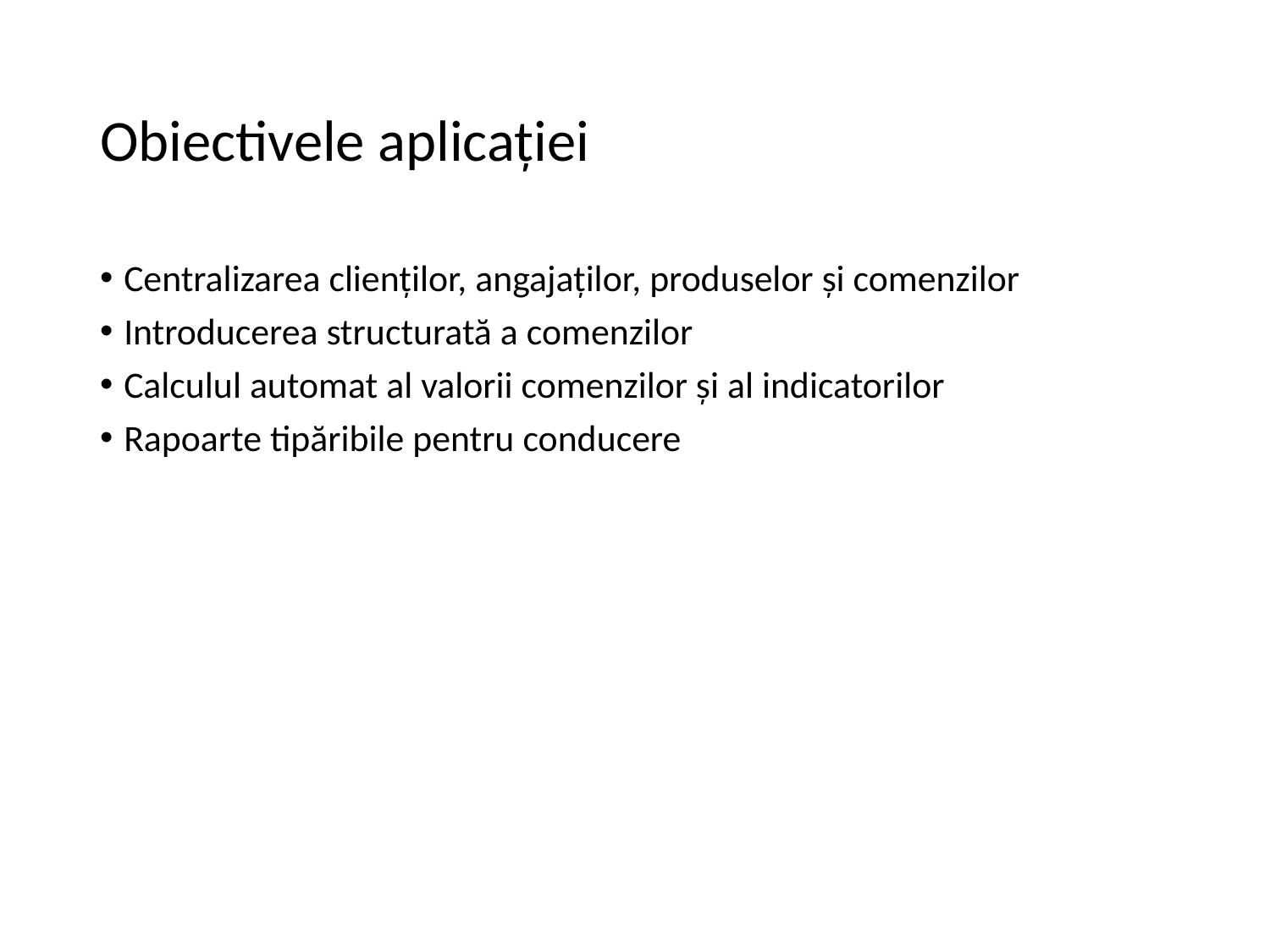

# Obiectivele aplicației
Centralizarea clienților, angajaților, produselor și comenzilor
Introducerea structurată a comenzilor
Calculul automat al valorii comenzilor și al indicatorilor
Rapoarte tipăribile pentru conducere